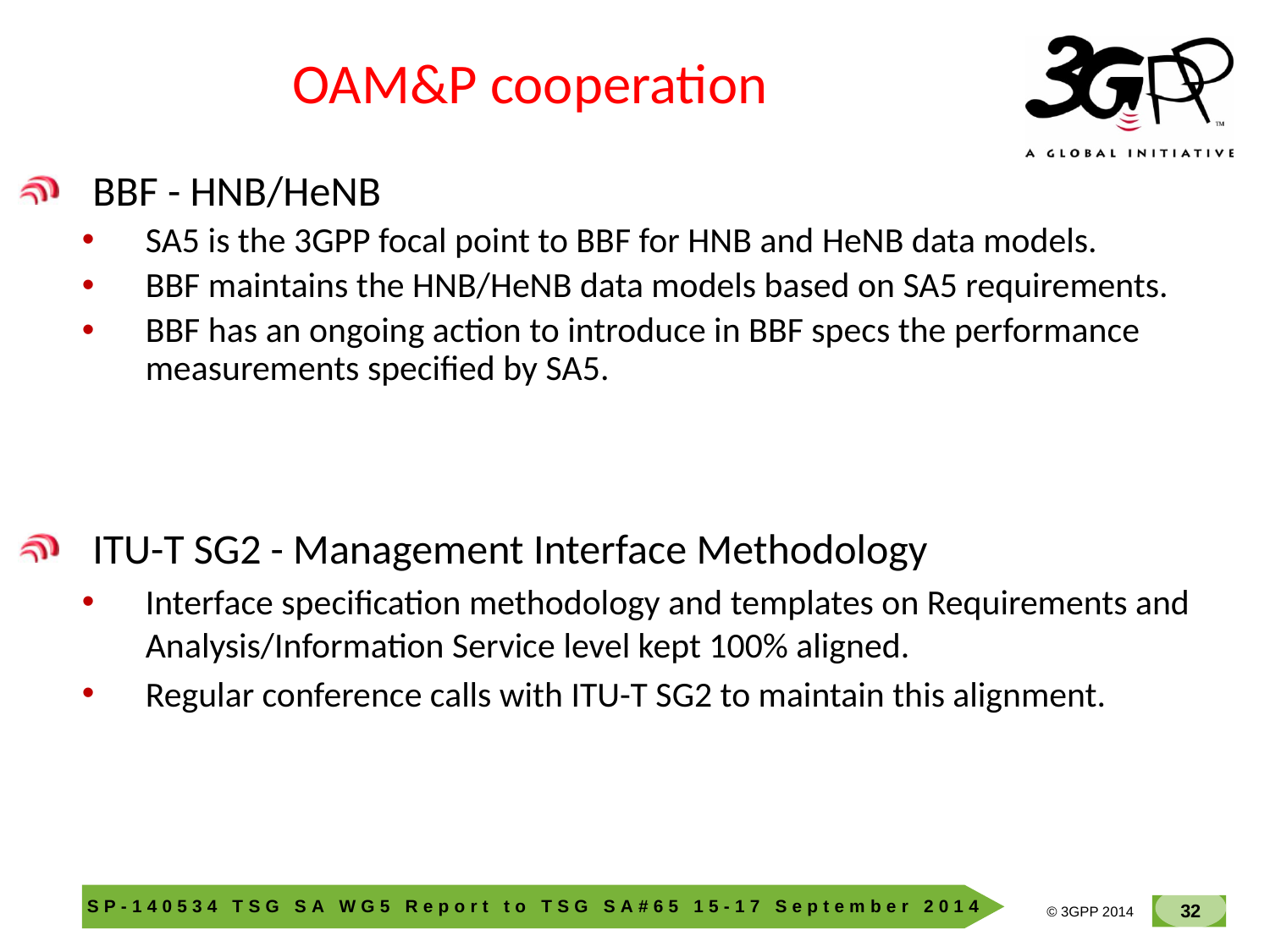

# OAM&P cooperation
BBF - HNB/HeNB
SA5 is the 3GPP focal point to BBF for HNB and HeNB data models.
BBF maintains the HNB/HeNB data models based on SA5 requirements.
BBF has an ongoing action to introduce in BBF specs the performance measurements specified by SA5.

ITU-T SG2 - Management Interface Methodology
Interface specification methodology and templates on Requirements and Analysis/Information Service level kept 100% aligned.
Regular conference calls with ITU-T SG2 to maintain this alignment.